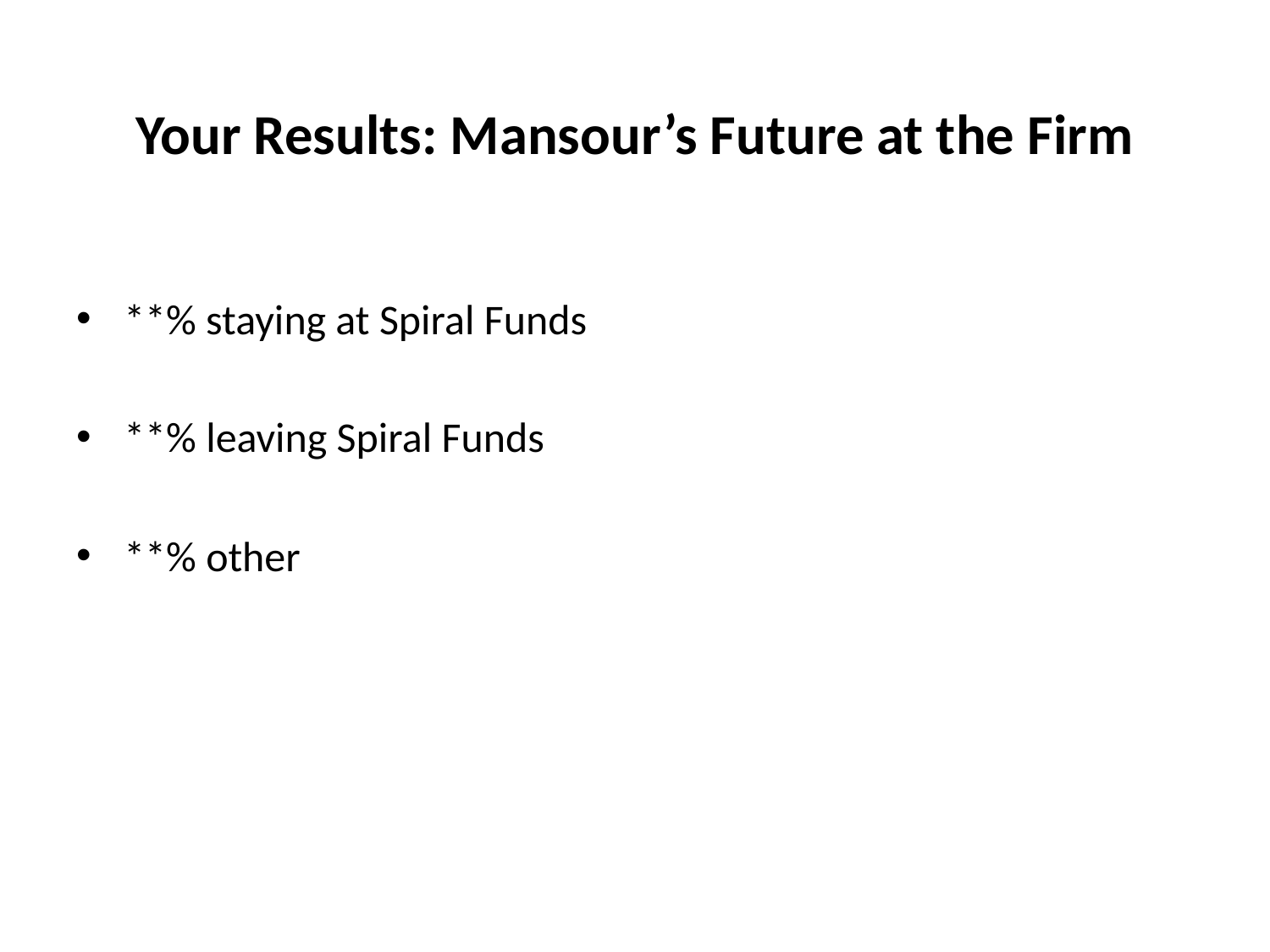

# Your Results: Mansour’s Future at the Firm
**% staying at Spiral Funds

**% leaving Spiral Funds

**% other